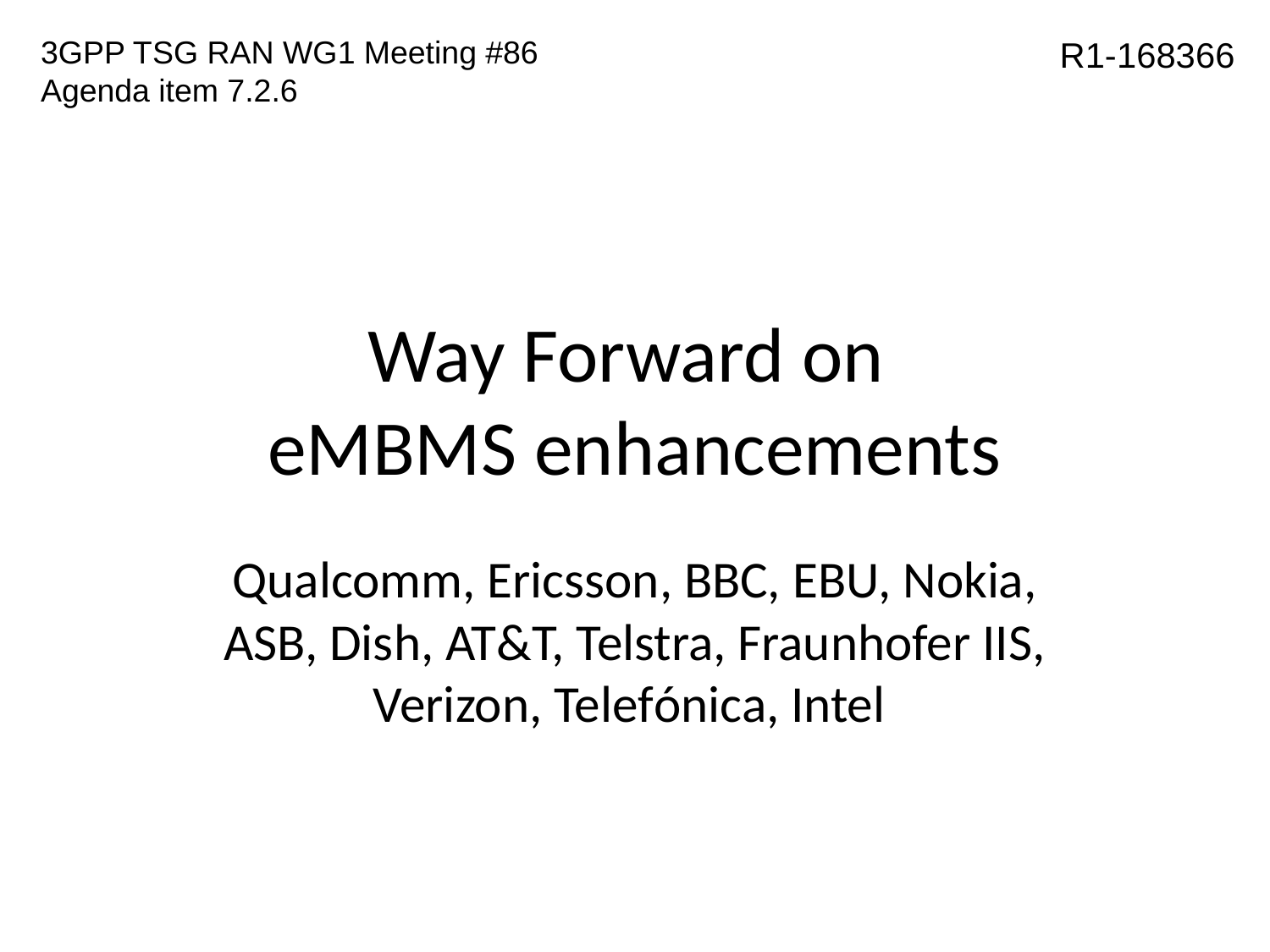

3GPP TSG RAN WG1 Meeting #86
Agenda item 7.2.6
R1-168366
# Way Forward on eMBMS enhancements
Qualcomm, Ericsson, BBC, EBU, Nokia, ASB, Dish, AT&T, Telstra, Fraunhofer IIS, Verizon, Telefónica, Intel